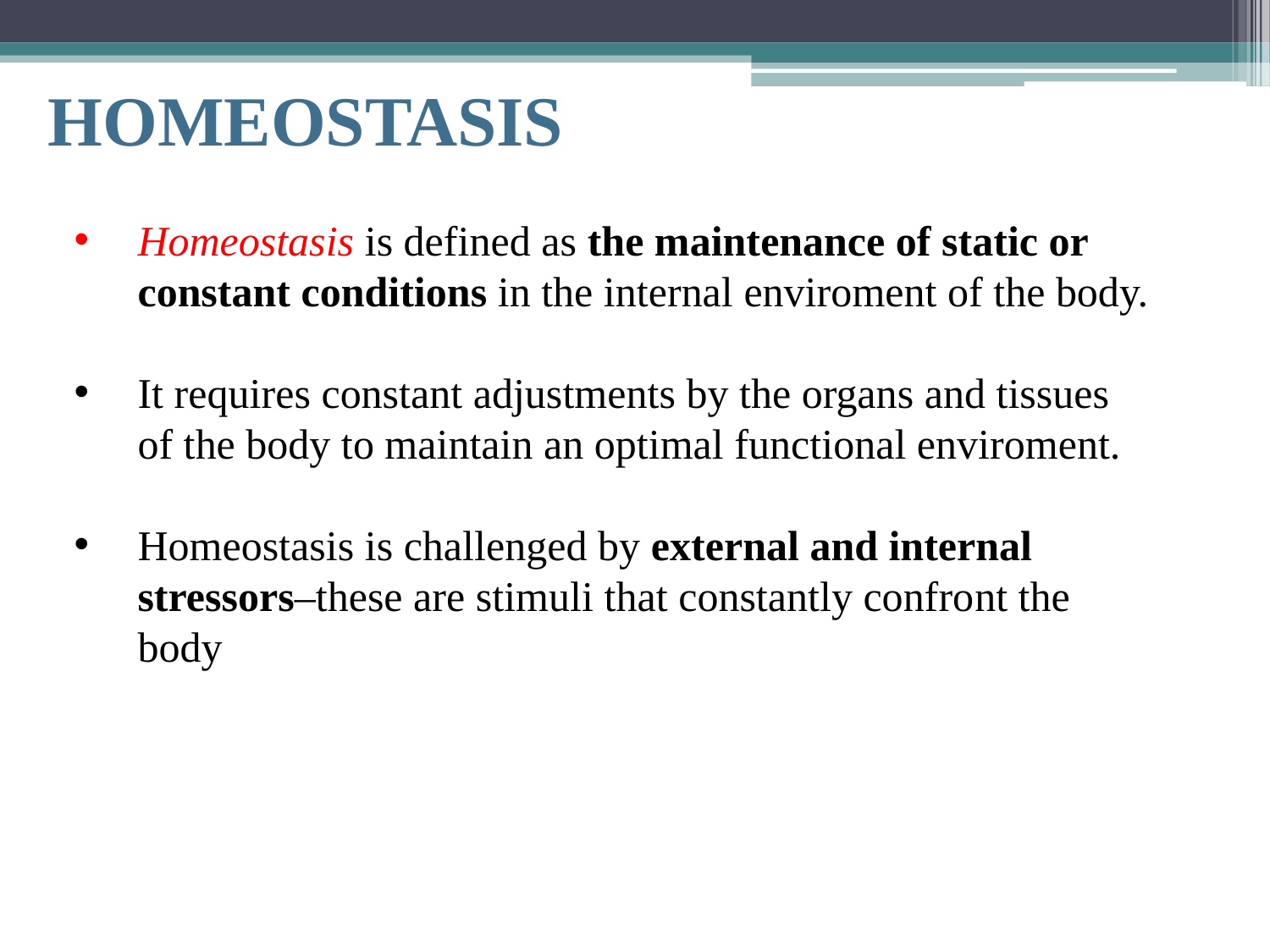

# HOMEOSTASIS
Homeostasis is defined as the maintenance of static or constant conditions in the internal enviroment of the body.

It requires constant adjustments by the organs and tissues of the body to maintain an optimal functional enviroment.

Homeostasis is challenged by external and internal stressors‒these are stimuli that constantly confront the body